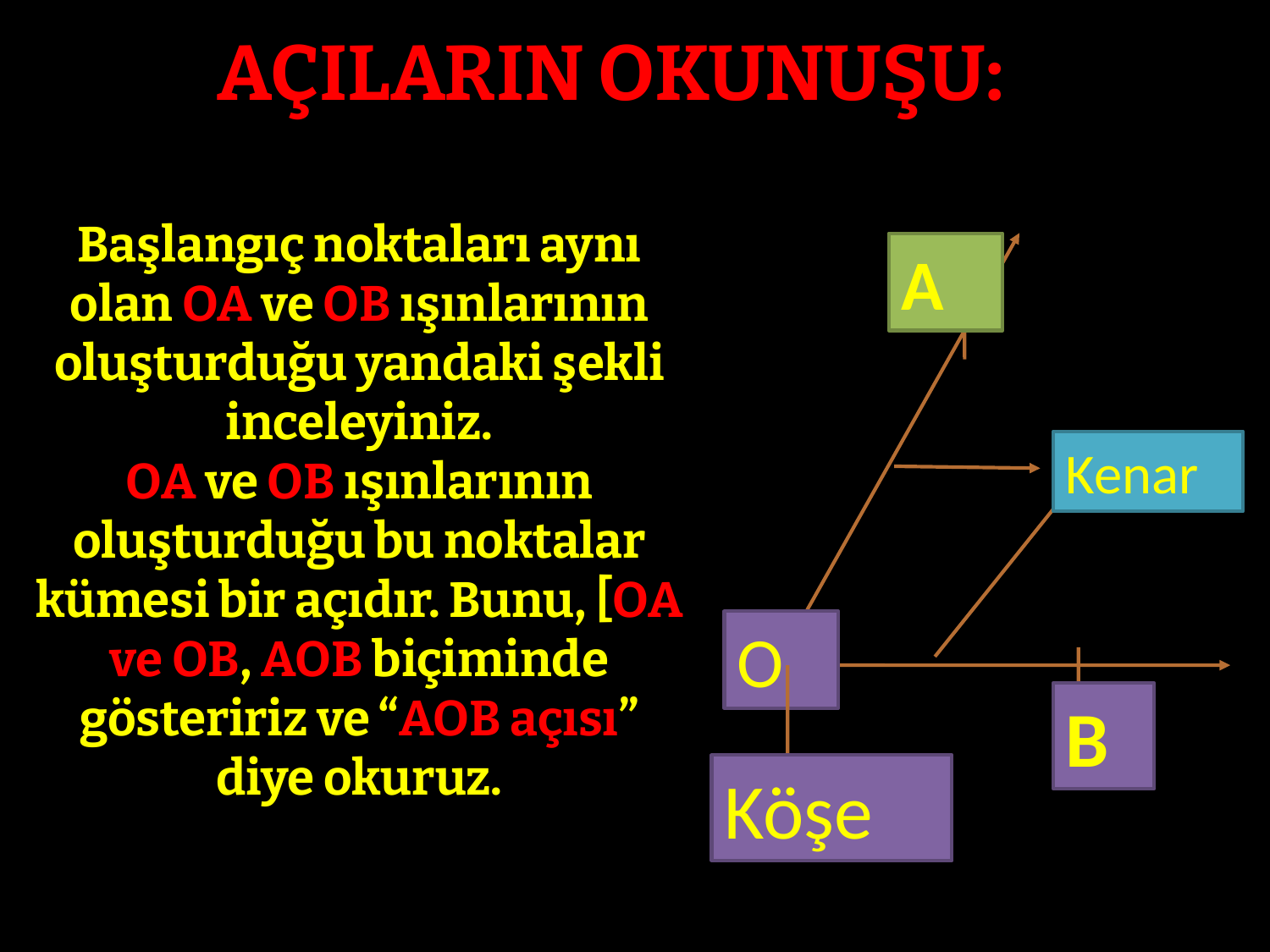

AÇILARIN OKUNUŞU:
Başlangıç noktaları aynı olan OA ve OB ışınlarının oluşturduğu yandaki şekli inceleyiniz.
OA ve OB ışınlarının oluşturduğu bu noktalar kümesi bir açıdır. Bunu, [OA ve OB, AOB biçiminde gösteririz ve “AOB açısı” diye okuruz.
A

Kenar

O

B
Köşe
#